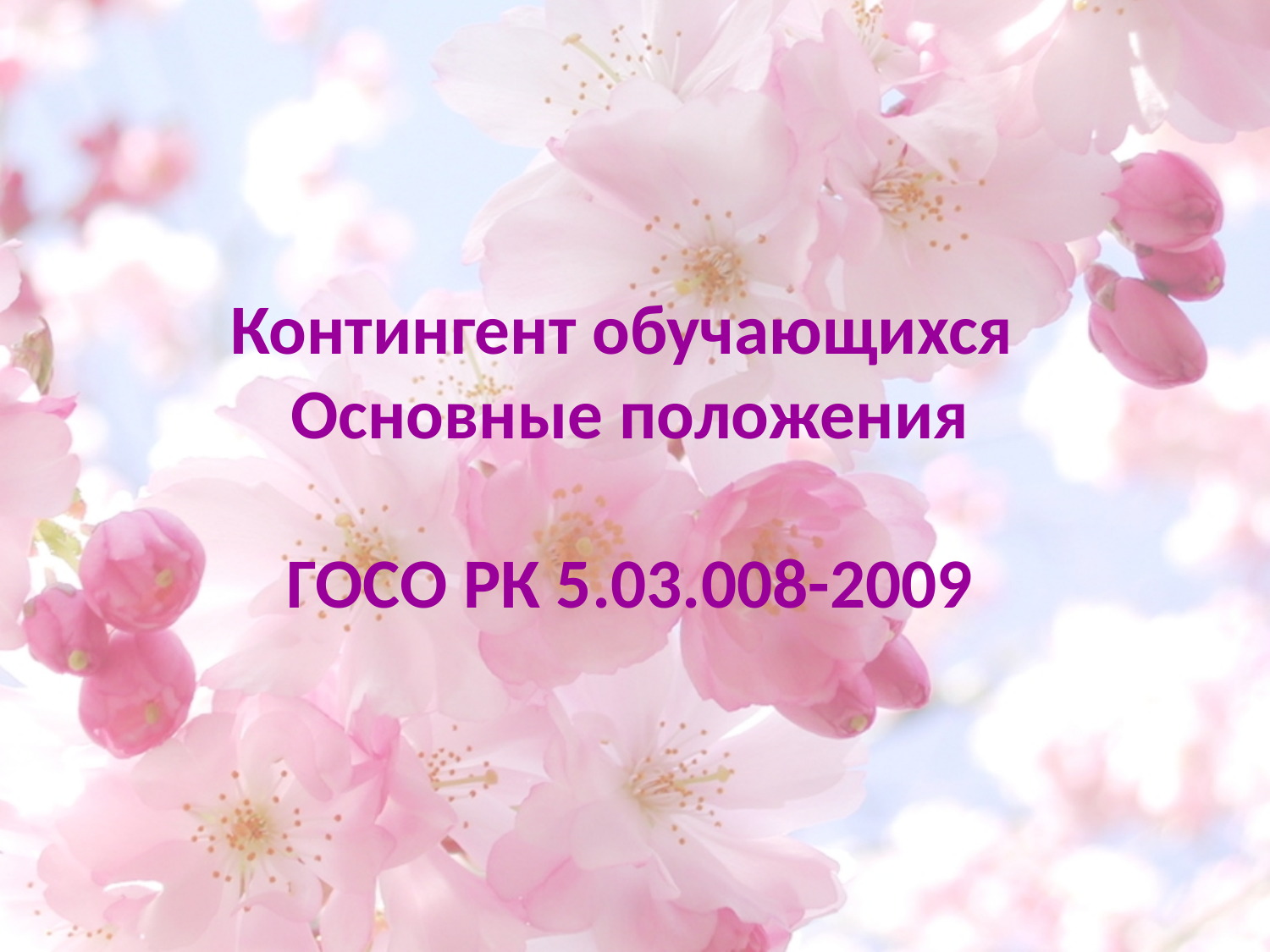

Контингент обучающихся
Основные положения

ГОСО РК 5.03.008-2009